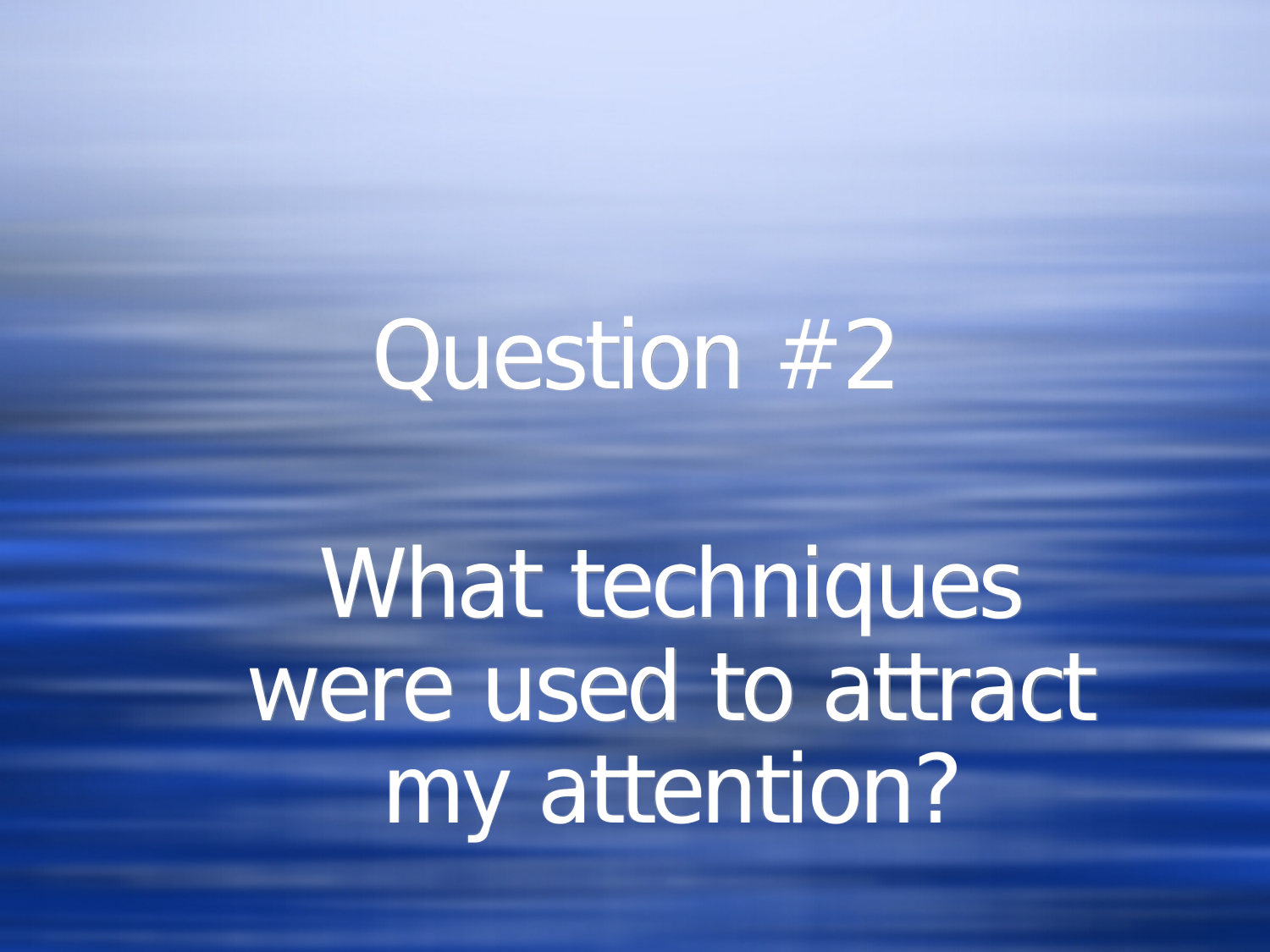

# Question #2
What techniques were used to attract my attention?